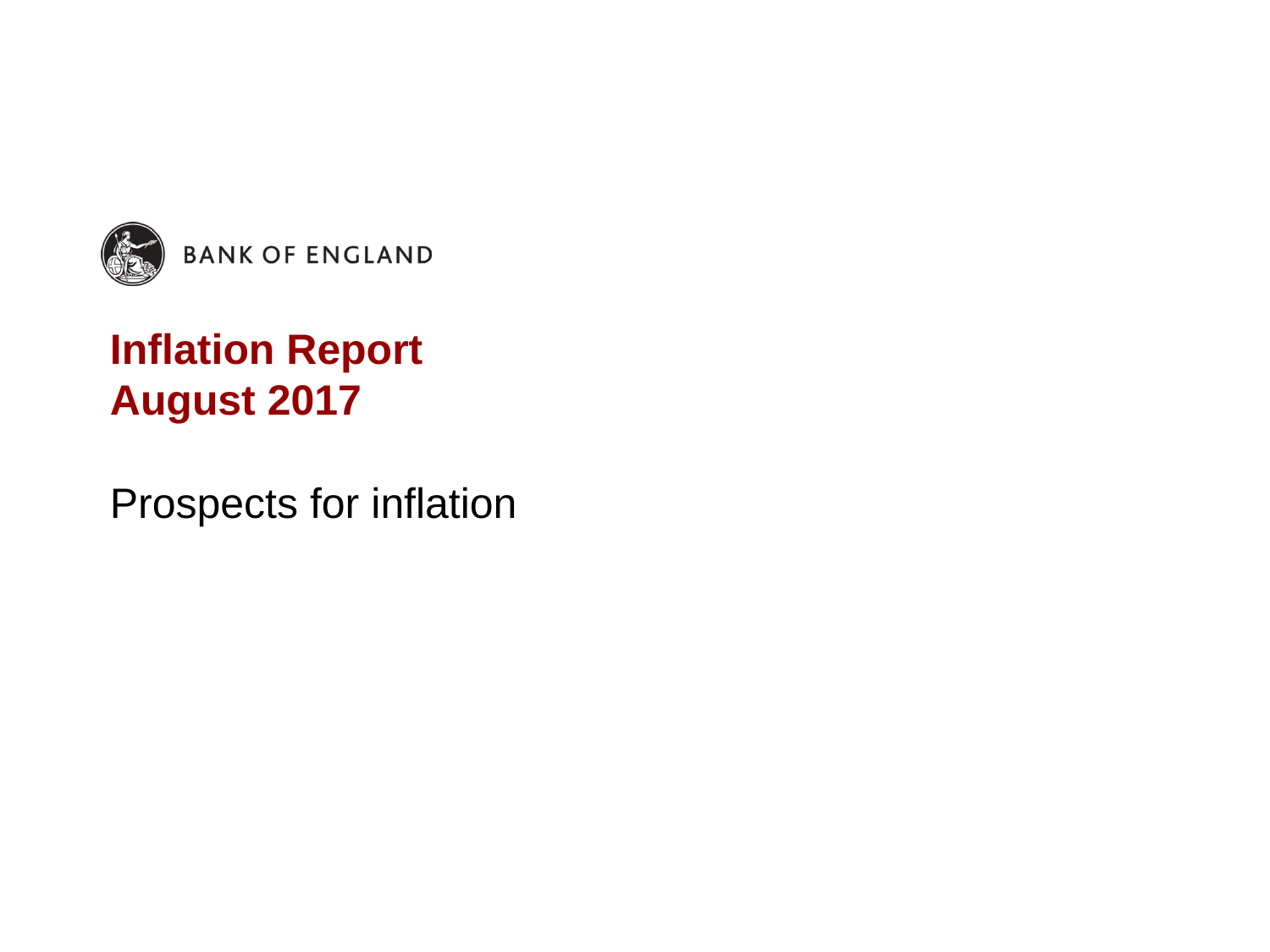

# Inflation Report August 2017
Prospects for inflation